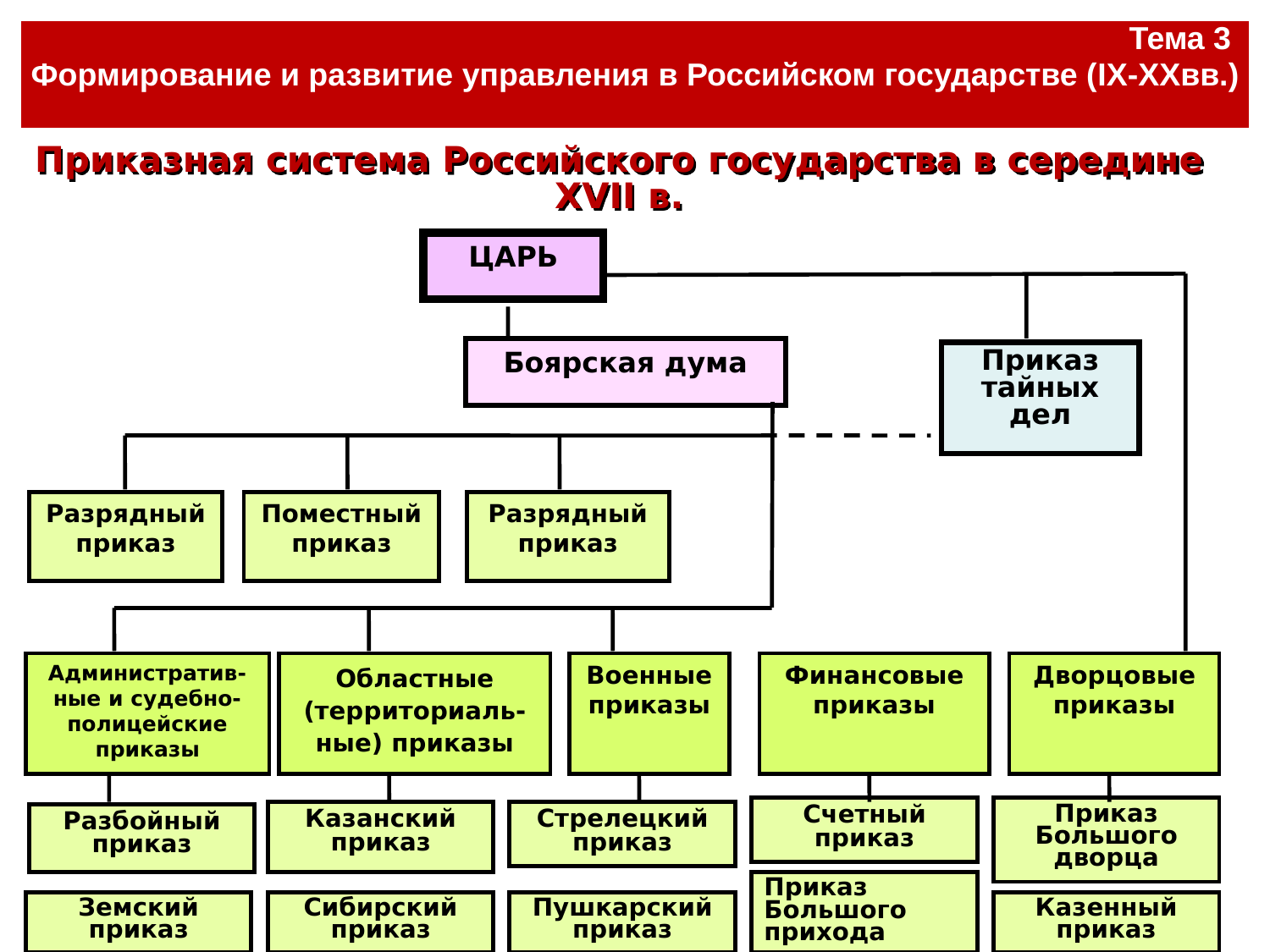

| Тема 3 Формирование и развитие управления в Российском государстве (IX-XXвв.) |
| --- |
#
Приказная система Российского государства в середине XVII в.
ЦАРЬ

Боярская дума
Приказ тайных дел

Разрядный приказ
Поместный приказ
Разрядный приказ

Административ-ные и судебно-полицейские приказы
Областные (территориаль-ные) приказы
Военные приказы
Финансовые приказы
Дворцовые приказы

Счетный приказ
Приказ Большого дворца
Казанский приказ
Стрелецкий приказ
Разбойный приказ
Приказ Большого прихода
Земский приказ
Сибирский приказ
Пушкарский приказ
Казенный приказ